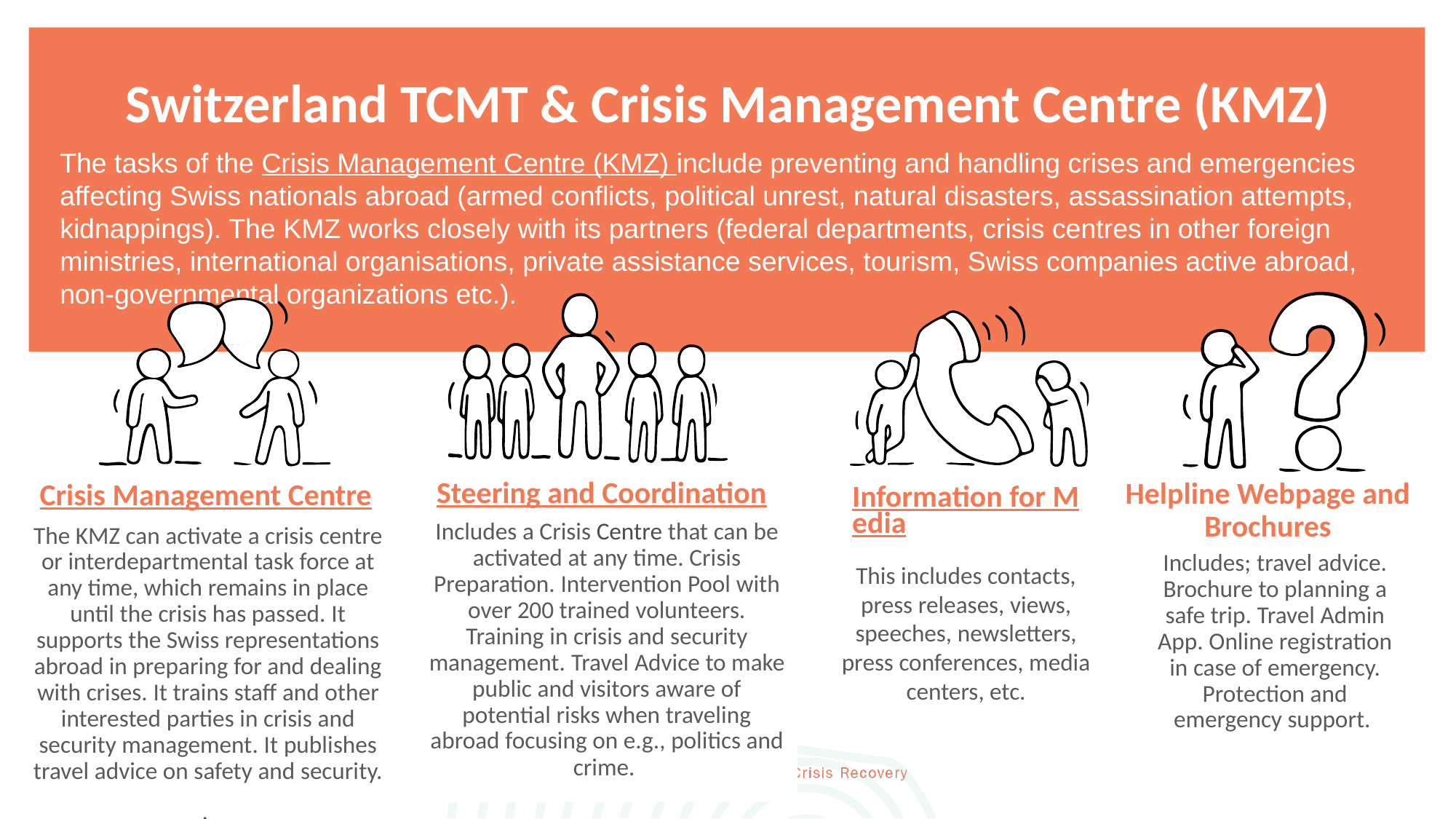

Switzerland TCMT & Crisis Management Centre (KMZ)
The tasks of the Crisis Management Centre (KMZ) include preventing and handling crises and emergencies affecting Swiss nationals abroad (armed conflicts, political unrest, natural disasters, assassination attempts, kidnappings). The KMZ works closely with its partners (federal departments, crisis centres in other foreign ministries, international organisations, private assistance services, tourism, Swiss companies active abroad, non-governmental organizations etc.).

Crisis Management Centre
Steering and Coordination
Helpline Webpage and Brochures
Information for Media
Includes a Crisis Centre that can be activated at any time. Crisis Preparation. Intervention Pool with over 200 trained volunteers. Training in crisis and security management. Travel Advice to make public and visitors aware of potential risks when traveling abroad focusing on e.g., politics and crime.
The KMZ can activate a crisis centre or interdepartmental task force at any time, which remains in place until the crisis has passed. It supports the Swiss representations abroad in preparing for and dealing with crises. It trains staff and other interested parties in crisis and security management. It publishes travel advice on safety and security.
.
Includes; travel advice. Brochure to planning a safe trip. Travel Admin App. Online registration in case of emergency. Protection and emergency support.
This includes contacts, press releases, views, speeches, newsletters, press conferences, media centers, etc.